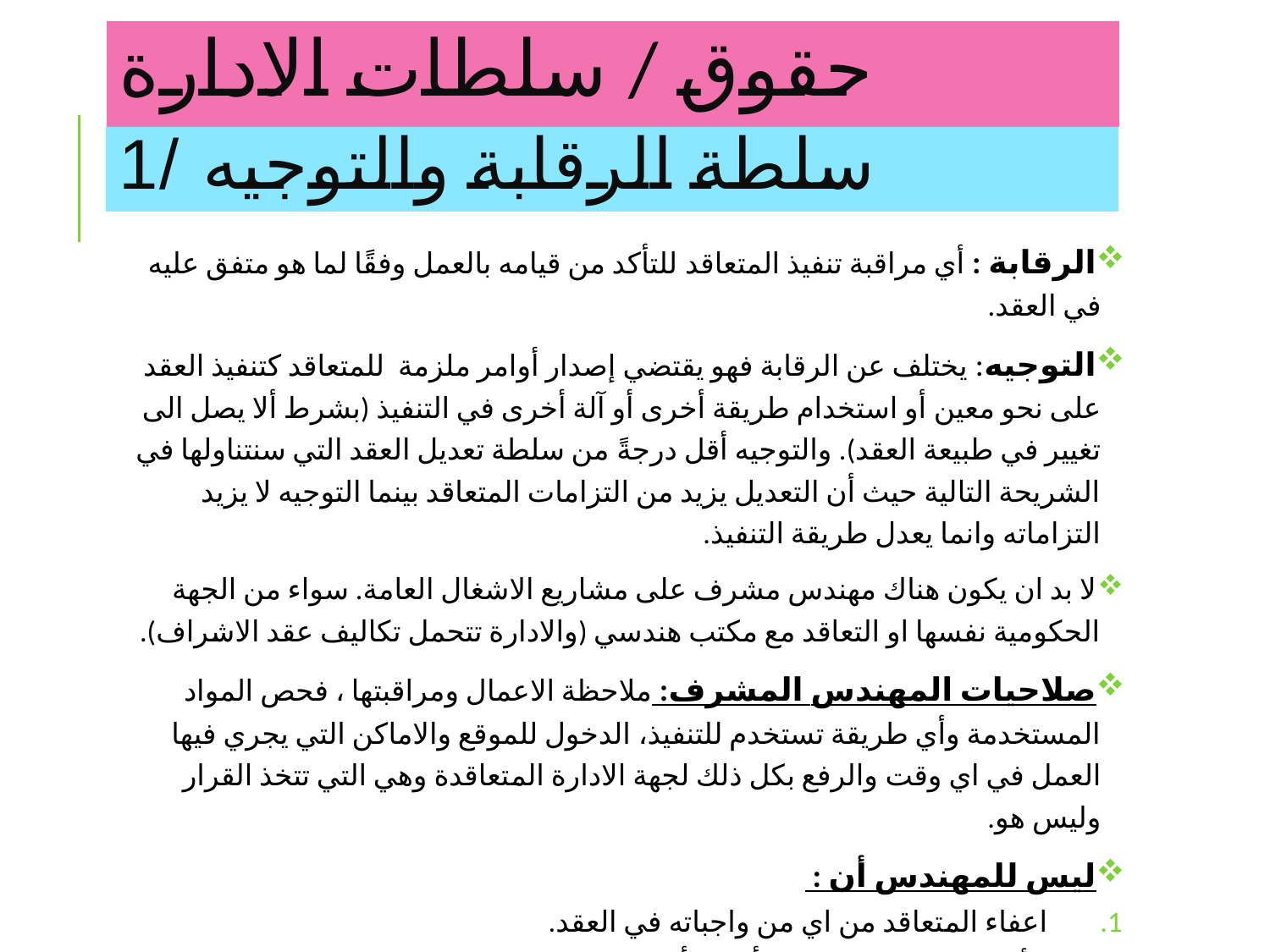

# حقوق / سلطات الادارة
1/ سلطة الرقابة والتوجيه
الرقابة : أي مراقبة تنفيذ المتعاقد للتأكد من قيامه بالعمل وفقًا لما هو متفق عليه في العقد.
التوجيه: يختلف عن الرقابة فهو يقتضي إصدار أوامر ملزمة  للمتعاقد كتنفيذ العقد على نحو معين أو استخدام طريقة أخرى أو آلة أخرى في التنفيذ (بشرط ألا يصل الى تغيير في طبيعة العقد). والتوجيه أقل درجةً من سلطة تعديل العقد التي سنتناولها في الشريحة التالية حيث أن التعديل يزيد من التزامات المتعاقد بينما التوجيه لا يزيد التزاماته وانما يعدل طريقة التنفيذ.
لا بد ان يكون هناك مهندس مشرف على مشاريع الاشغال العامة. سواء من الجهة الحكومية نفسها او التعاقد مع مكتب هندسي (والادارة تتحمل تكاليف عقد الاشراف).
صلاحيات المهندس المشرف: ملاحظة الاعمال ومراقبتها ، فحص المواد المستخدمة وأي طريقة تستخدم للتنفيذ، الدخول للموقع والاماكن التي يجري فيها العمل في اي وقت والرفع بكل ذلك لجهة الادارة المتعاقدة وهي التي تتخذ القرار وليس هو.
ليس للمهندس أن :
اعفاء المتعاقد من اي من واجباته في العقد.
الأمر بإجراء اي عمل ينشأ عنه تأخير او زيادة في الالتزامات.
القيام بأي تغيير في الاعمال (الا اذا نص صراحة في العقد على اعطاءه هذه الصلاحية).